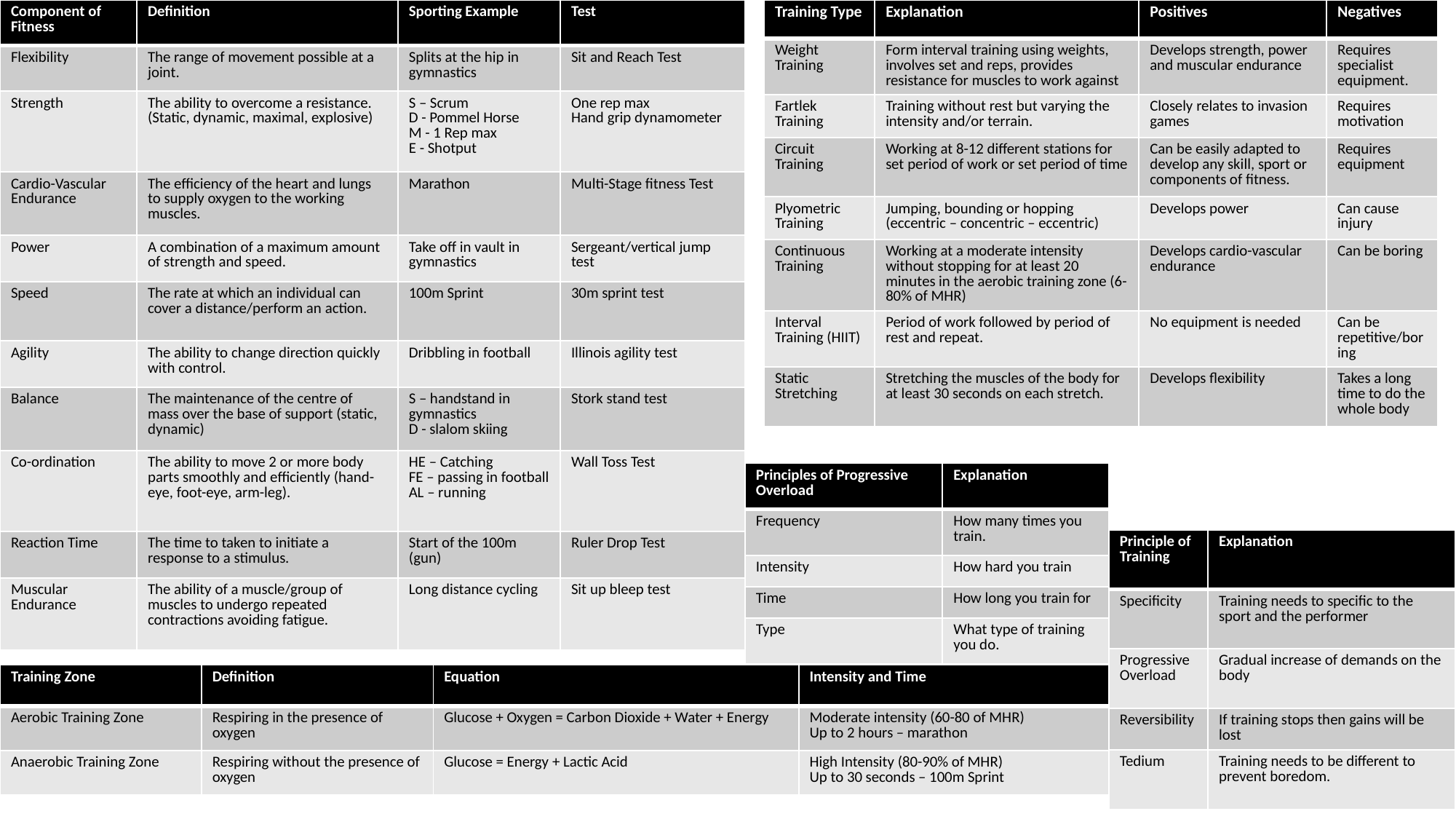

| Component of Fitness | Definition | Sporting Example | Test |
| --- | --- | --- | --- |
| Flexibility | The range of movement possible at a joint. | Splits at the hip in gymnastics | Sit and Reach Test |
| Strength | The ability to overcome a resistance. (Static, dynamic, maximal, explosive) | S – Scrum D - Pommel Horse M - 1 Rep max E - Shotput | One rep max Hand grip dynamometer |
| Cardio-Vascular Endurance | The efficiency of the heart and lungs to supply oxygen to the working muscles. | Marathon | Multi-Stage fitness Test |
| Power | A combination of a maximum amount of strength and speed. | Take off in vault in gymnastics | Sergeant/vertical jump test |
| Speed | The rate at which an individual can cover a distance/perform an action. | 100m Sprint | 30m sprint test |
| Agility | The ability to change direction quickly with control. | Dribbling in football | Illinois agility test |
| Balance | The maintenance of the centre of mass over the base of support (static, dynamic) | S – handstand in gymnastics D - slalom skiing | Stork stand test |
| Co-ordination | The ability to move 2 or more body parts smoothly and efficiently (hand-eye, foot-eye, arm-leg). | HE – Catching FE – passing in football AL – running | Wall Toss Test |
| Reaction Time | The time to taken to initiate a response to a stimulus. | Start of the 100m (gun) | Ruler Drop Test |
| Muscular Endurance | The ability of a muscle/group of muscles to undergo repeated contractions avoiding fatigue. | Long distance cycling | Sit up bleep test |
| Training Type | Explanation | Positives | Negatives |
| --- | --- | --- | --- |
| Weight Training | Form interval training using weights, involves set and reps, provides resistance for muscles to work against | Develops strength, power and muscular endurance | Requires specialist equipment. |
| Fartlek Training | Training without rest but varying the intensity and/or terrain. | Closely relates to invasion games | Requires motivation |
| Circuit Training | Working at 8-12 different stations for set period of work or set period of time | Can be easily adapted to develop any skill, sport or components of fitness. | Requires equipment |
| Plyometric Training | Jumping, bounding or hopping (eccentric – concentric – eccentric) | Develops power | Can cause injury |
| Continuous Training | Working at a moderate intensity without stopping for at least 20 minutes in the aerobic training zone (6-80% of MHR) | Develops cardio-vascular endurance | Can be boring |
| Interval Training (HIIT) | Period of work followed by period of rest and repeat. | No equipment is needed | Can be repetitive/boring |
| Static Stretching | Stretching the muscles of the body for at least 30 seconds on each stretch. | Develops flexibility | Takes a long time to do the whole body |
#
| Principles of Progressive Overload | Explanation |
| --- | --- |
| Frequency | How many times you train. |
| Intensity | How hard you train |
| Time | How long you train for |
| Type | What type of training you do. |
| Principle of Training | Explanation |
| --- | --- |
| Specificity | Training needs to specific to the sport and the performer |
| Progressive Overload | Gradual increase of demands on the body |
| Reversibility | If training stops then gains will be lost |
| Tedium | Training needs to be different to prevent boredom. |
| Training Zone | Definition | Equation | Intensity and Time |
| --- | --- | --- | --- |
| Aerobic Training Zone | Respiring in the presence of oxygen | Glucose + Oxygen = Carbon Dioxide + Water + Energy | Moderate intensity (60-80 of MHR) Up to 2 hours – marathon |
| Anaerobic Training Zone | Respiring without the presence of oxygen | Glucose = Energy + Lactic Acid | High Intensity (80-90% of MHR) Up to 30 seconds – 100m Sprint |